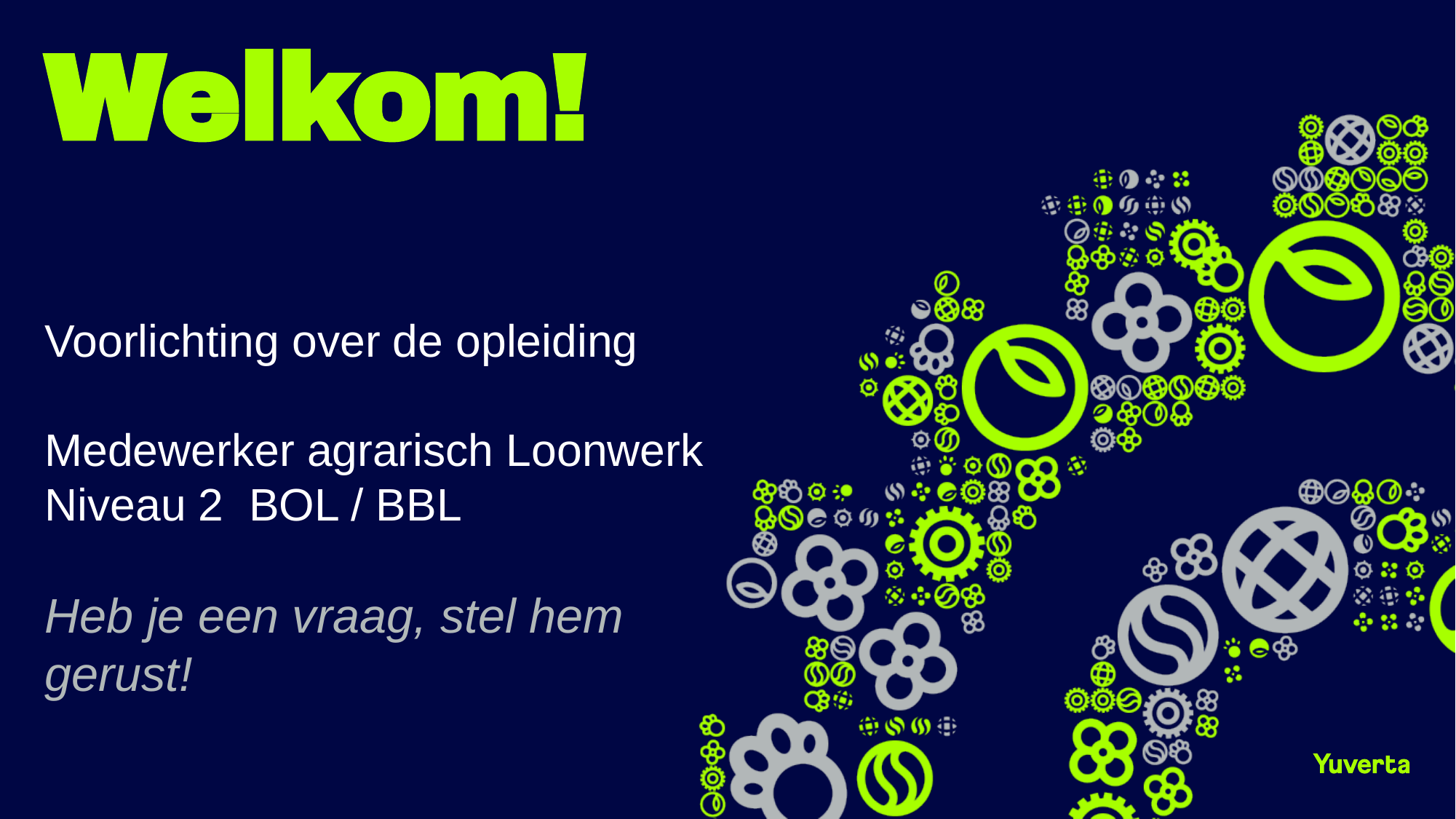

# Welkom!
Voorlichting over de opleiding

Medewerker agrarisch Loonwerk Niveau 2  BOL / BBL

Heb je een vraag, stel hem gerust!